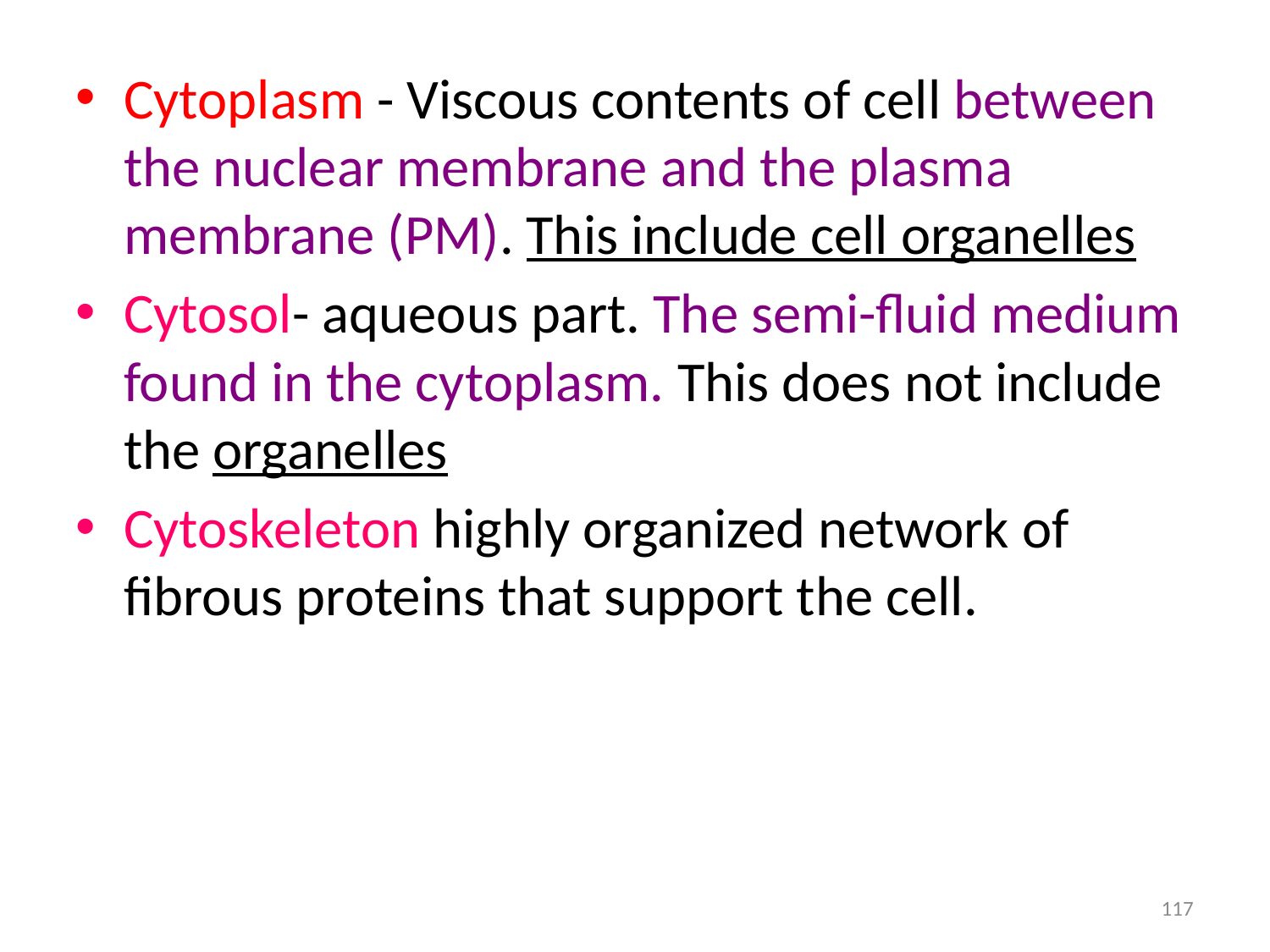

Cytoplasm - Viscous contents of cell between the nuclear membrane and the plasma membrane (PM). This include cell organelles
Cytosol- aqueous part. The semi-fluid medium found in the cytoplasm. This does not include the organelles
Cytoskeleton highly organized network of fibrous proteins that support the cell.
117